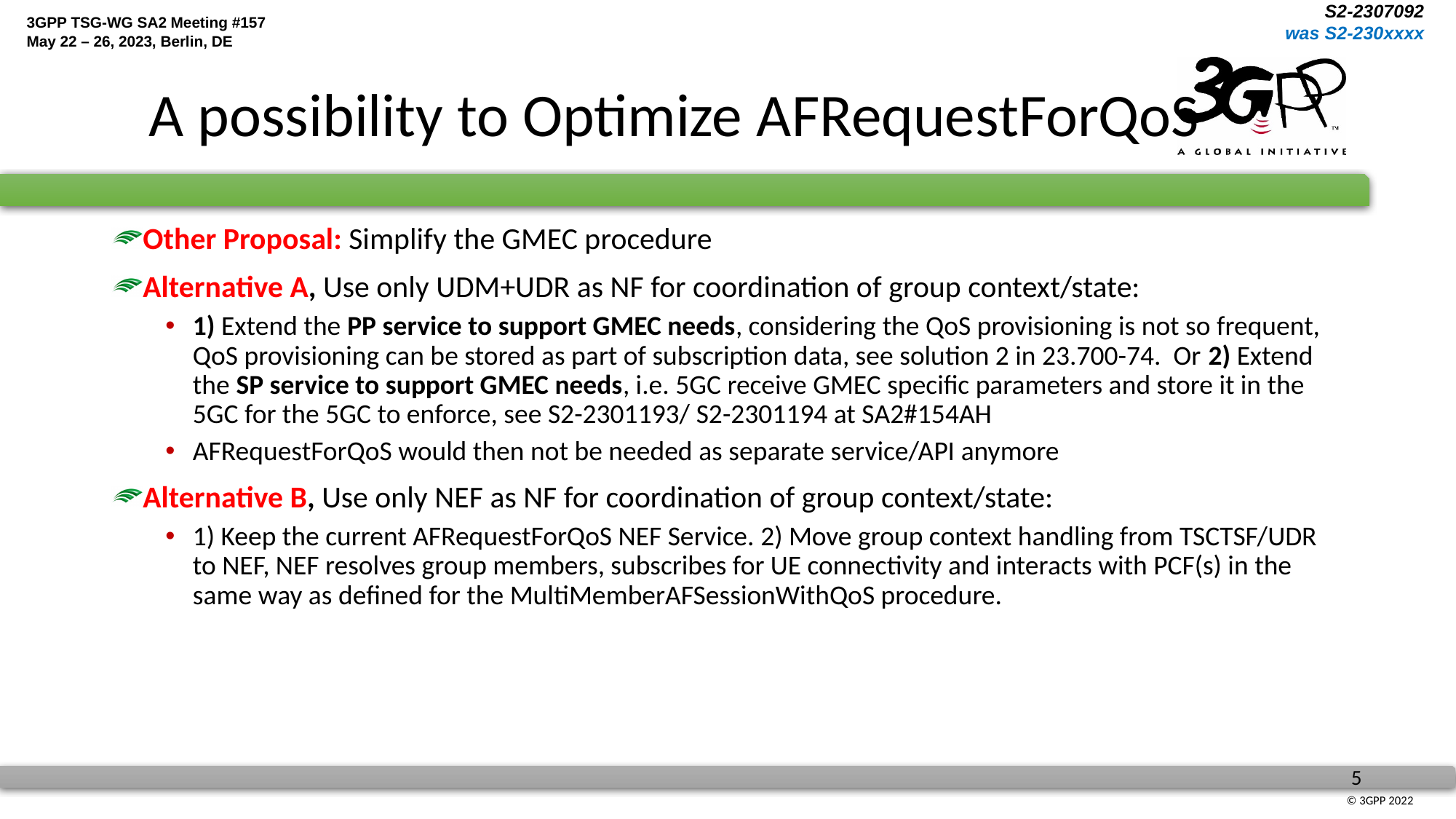

# A possibility to Optimize AFRequestForQoS
Other Proposal: Simplify the GMEC procedure
Alternative A, Use only UDM+UDR as NF for coordination of group context/state:
1) Extend the PP service to support GMEC needs, considering the QoS provisioning is not so frequent, QoS provisioning can be stored as part of subscription data, see solution 2 in 23.700-74.  Or 2) Extend the SP service to support GMEC needs, i.e. 5GC receive GMEC specific parameters and store it in the 5GC for the 5GC to enforce, see S2-2301193/ S2-2301194 at SA2#154AH
AFRequestForQoS would then not be needed as separate service/API anymore
Alternative B, Use only NEF as NF for coordination of group context/state:
1) Keep the current AFRequestForQoS NEF Service. 2) Move group context handling from TSCTSF/UDR to NEF, NEF resolves group members, subscribes for UE connectivity and interacts with PCF(s) in the same way as defined for the MultiMemberAFSessionWithQoS procedure.